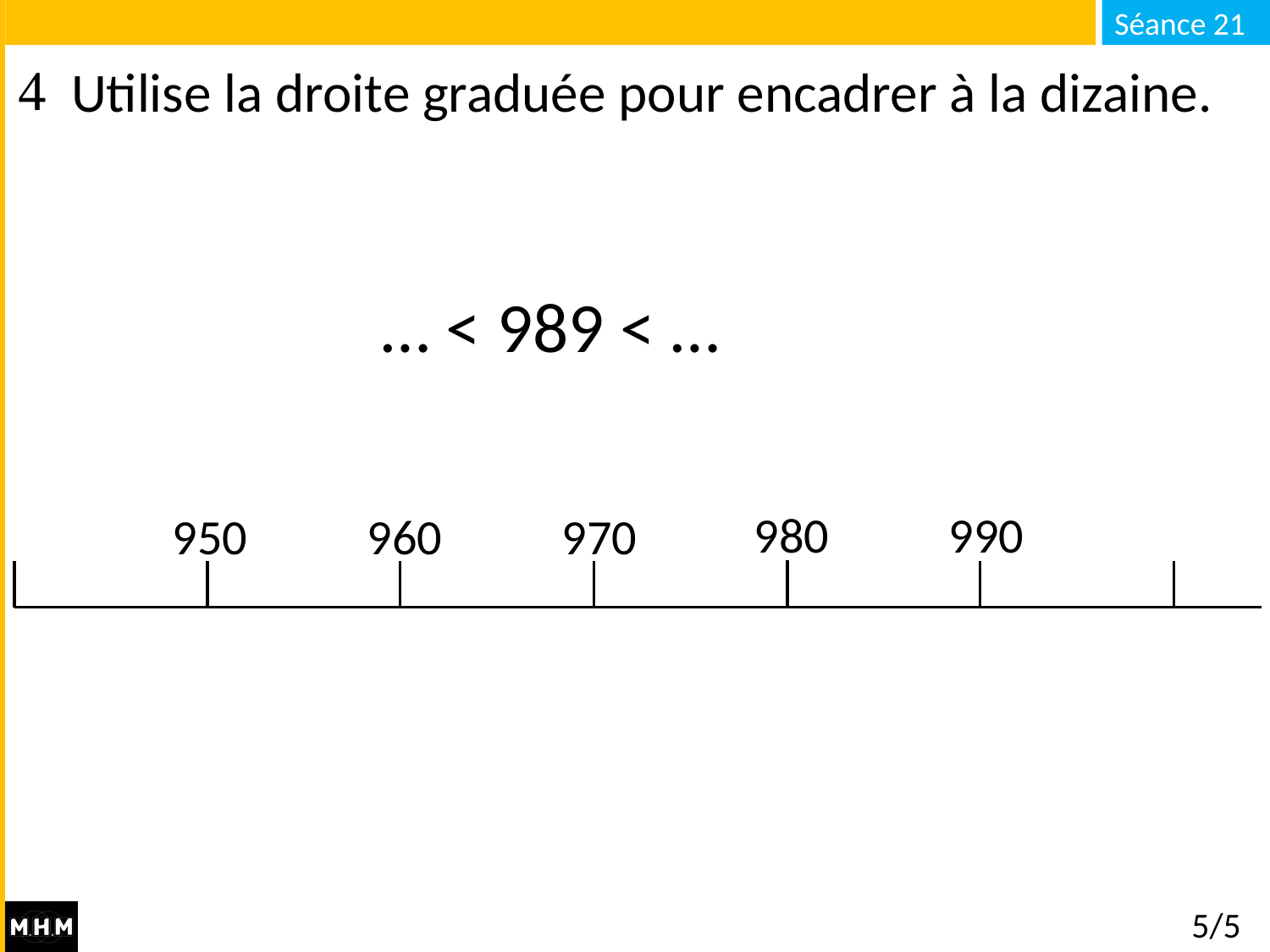

# Utilise la droite graduée pour encadrer à la dizaine.
… < 989 < …
980
990
950
960
970
5/5